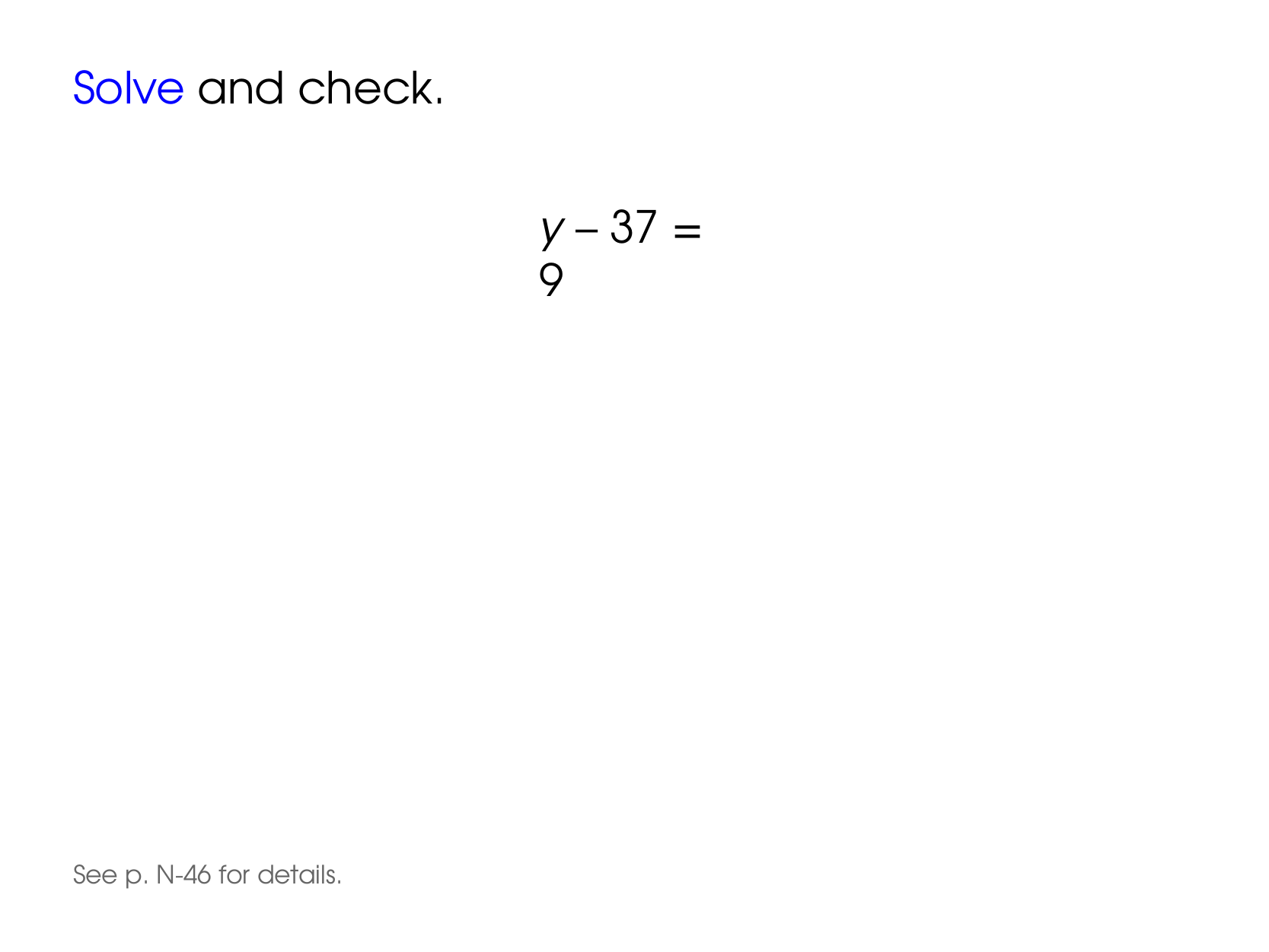

Solve and check.
y – 37 = 9
See p. N-46 for details.